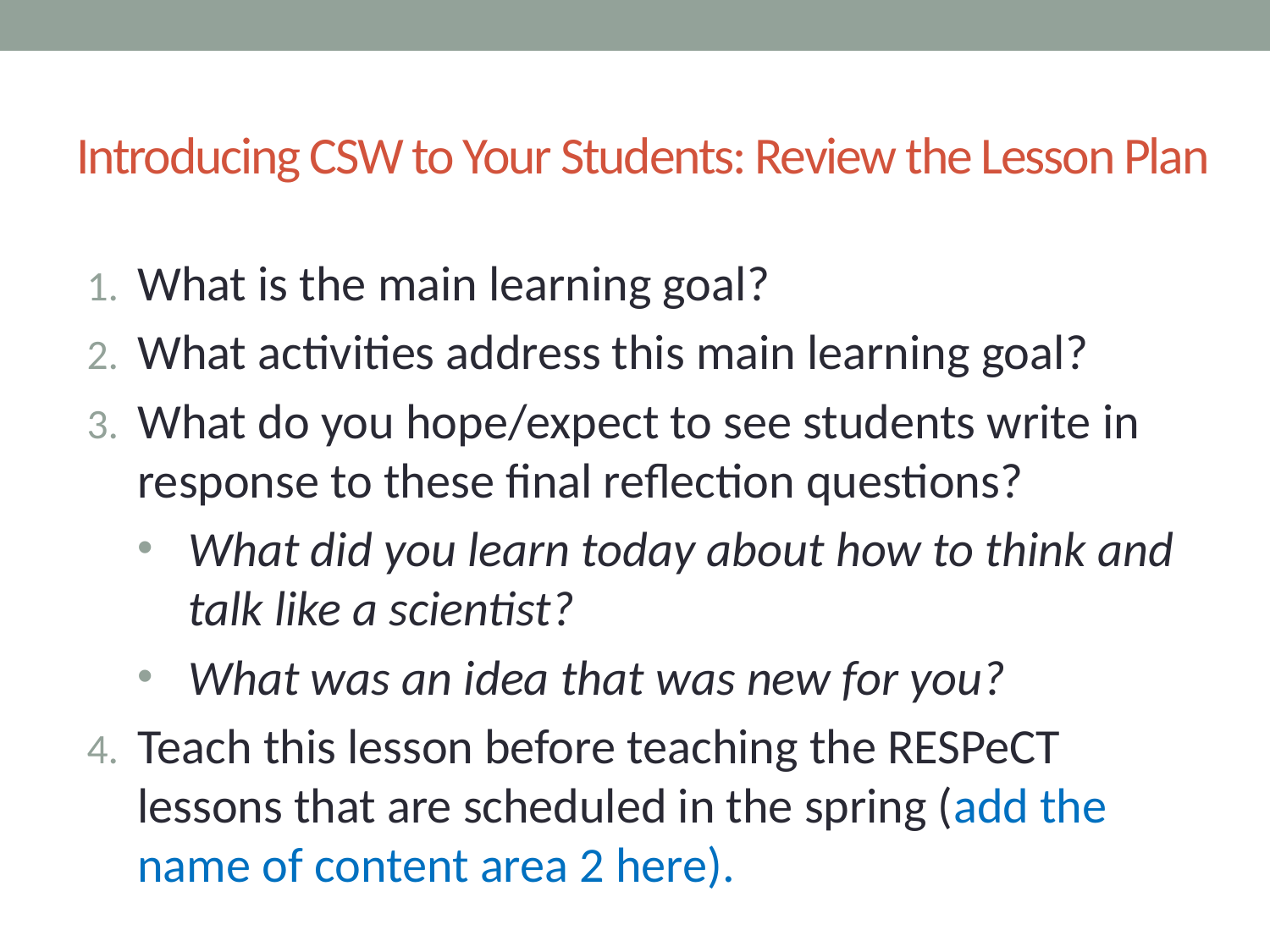

# Introducing CSW to Your Students: Review the Lesson Plan
What is the main learning goal?
What activities address this main learning goal?
What do you hope/expect to see students write in response to these final reflection questions?
What did you learn today about how to think and talk like a scientist?
What was an idea that was new for you?
Teach this lesson before teaching the RESPeCT lessons that are scheduled in the spring (add the name of content area 2 here).